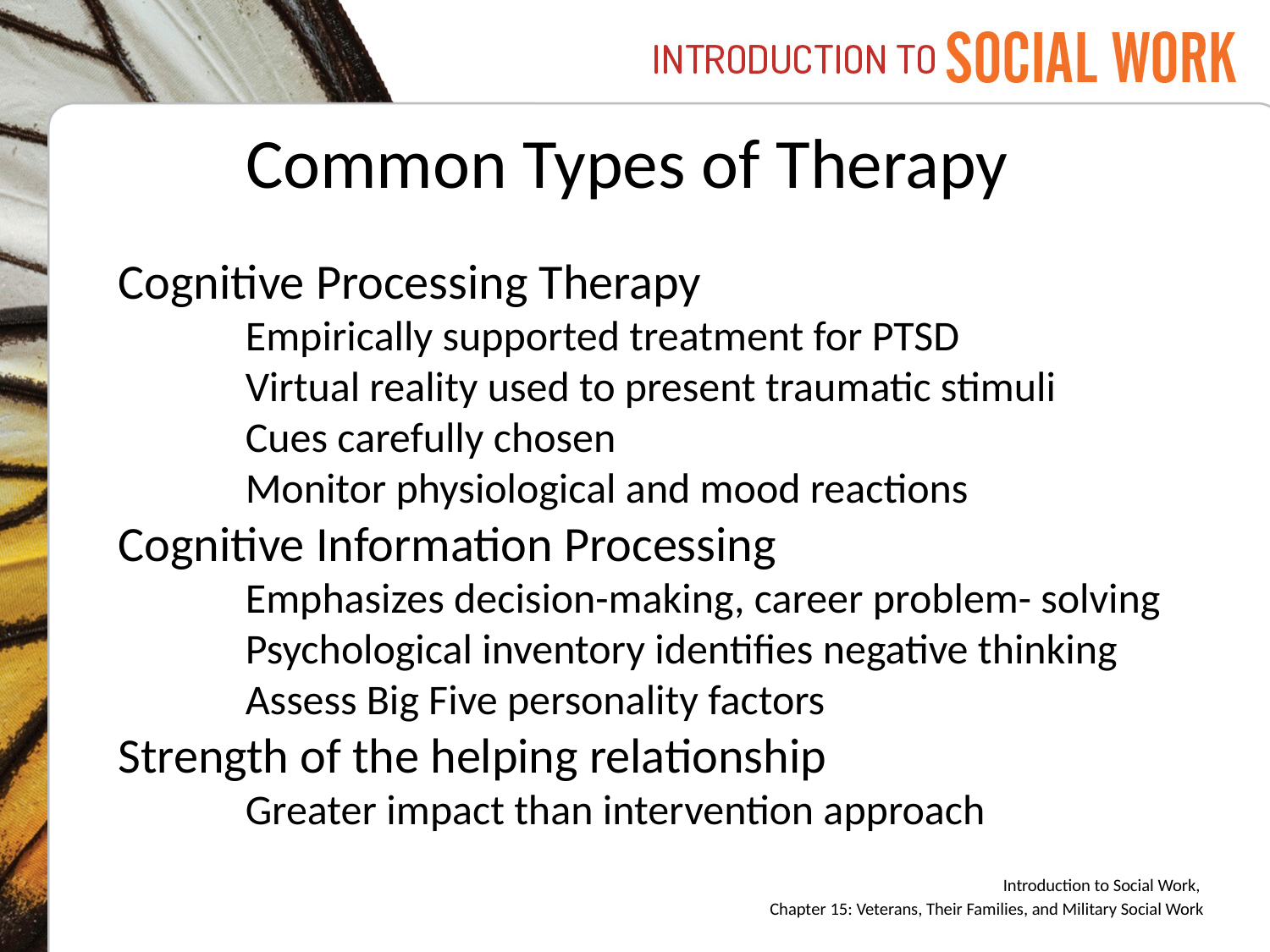

# Common Types of Therapy

Cognitive Processing Therapy
	Empirically supported treatment for PTSD
	Virtual reality used to present traumatic stimuli
	Cues carefully chosen
	Monitor physiological and mood reactions
Cognitive Information Processing
	Emphasizes decision-making, career problem- solving
	Psychological inventory identifies negative thinking
	Assess Big Five personality factors
Strength of the helping relationship
	Greater impact than intervention approach
Introduction to Social Work,
Chapter 15: Veterans, Their Families, and Military Social Work